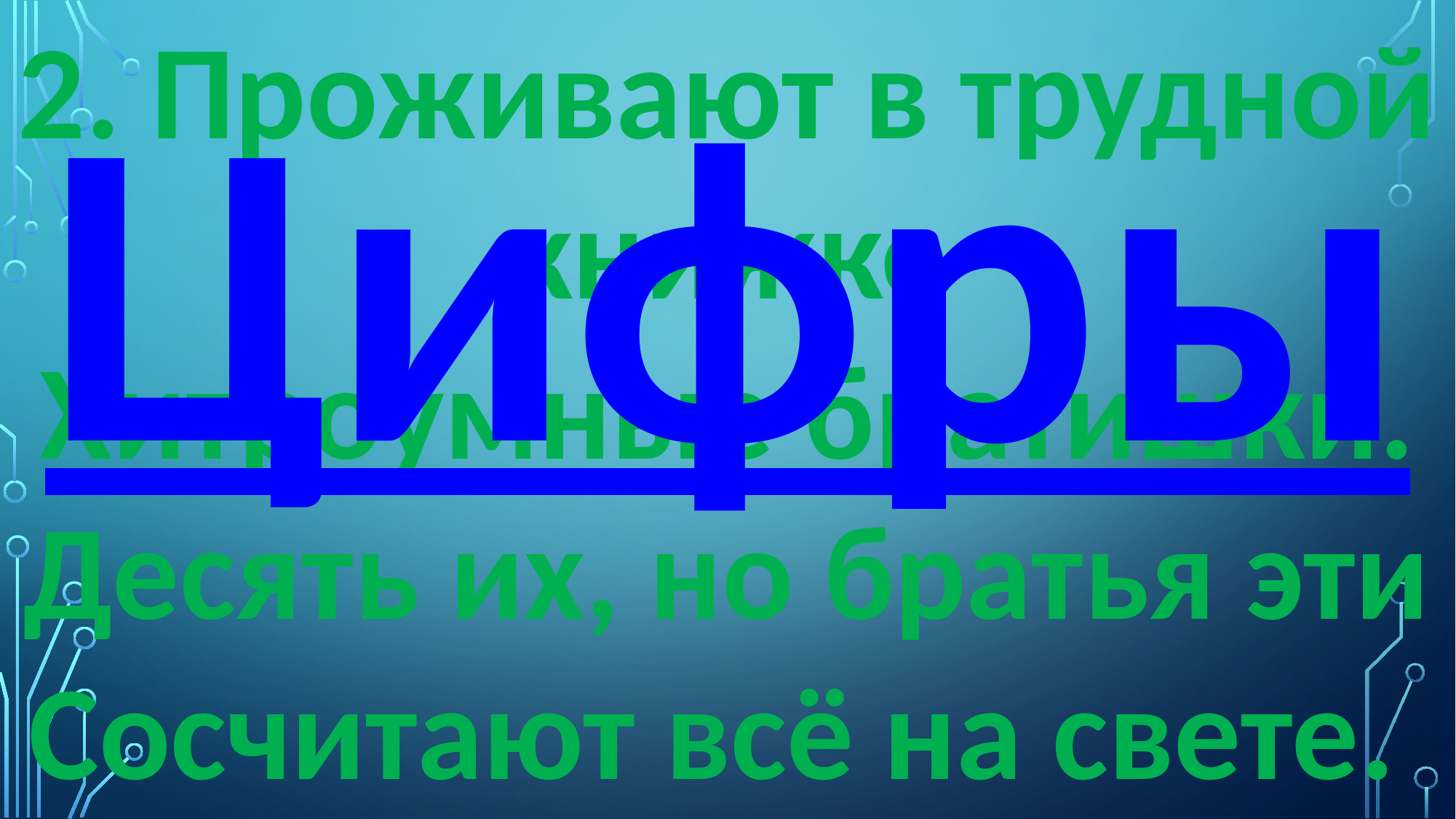

2. Проживают в трудной книжке
Хитроумные братишки.
Десять их, но братья эти
Сосчитают всё на свете.
Цифры